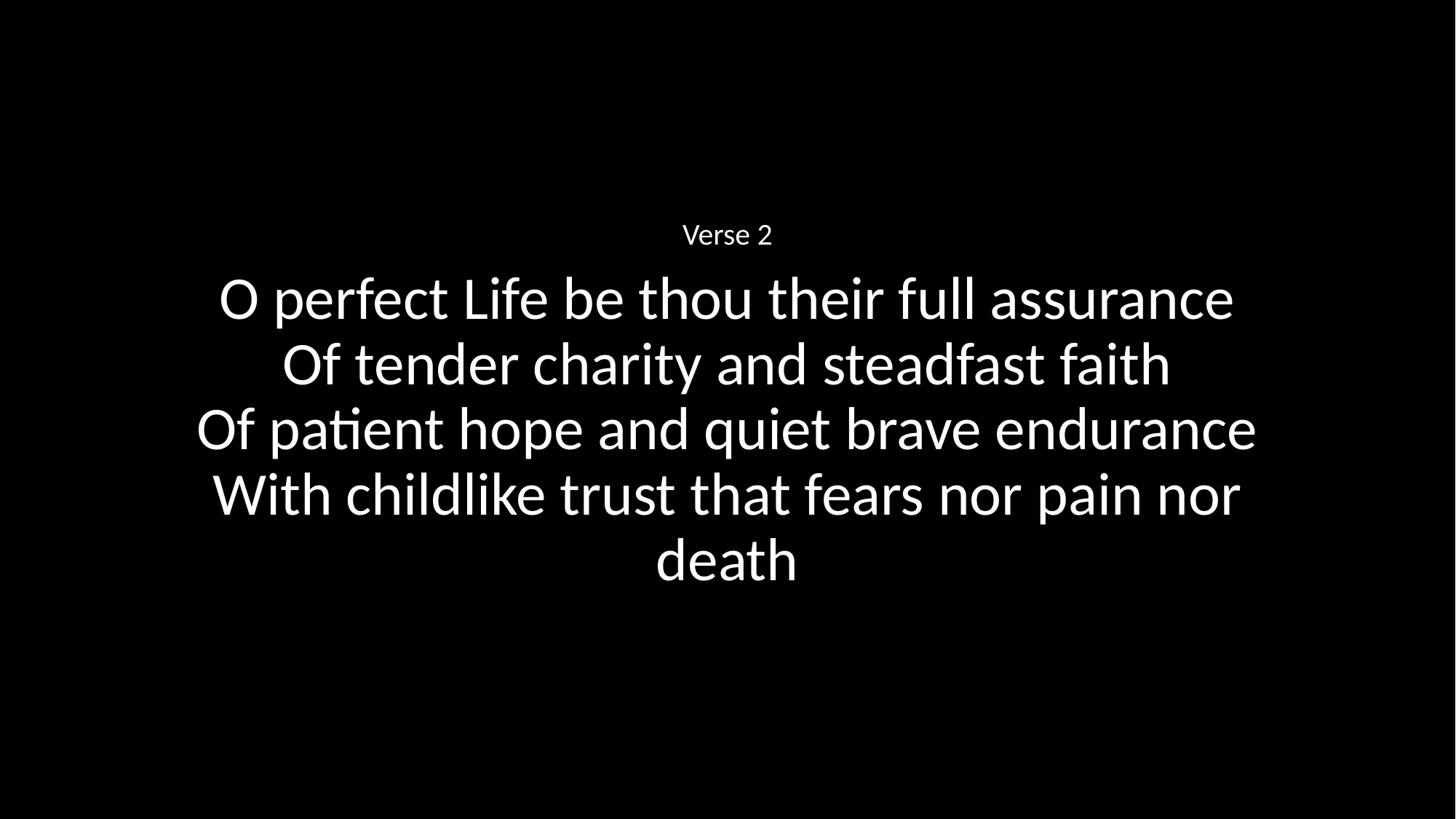

Verse 2
O perfect Life be thou their full assurance
Of tender charity and steadfast faith
Of patient hope and quiet brave endurance
With childlike trust that fears nor pain nor death